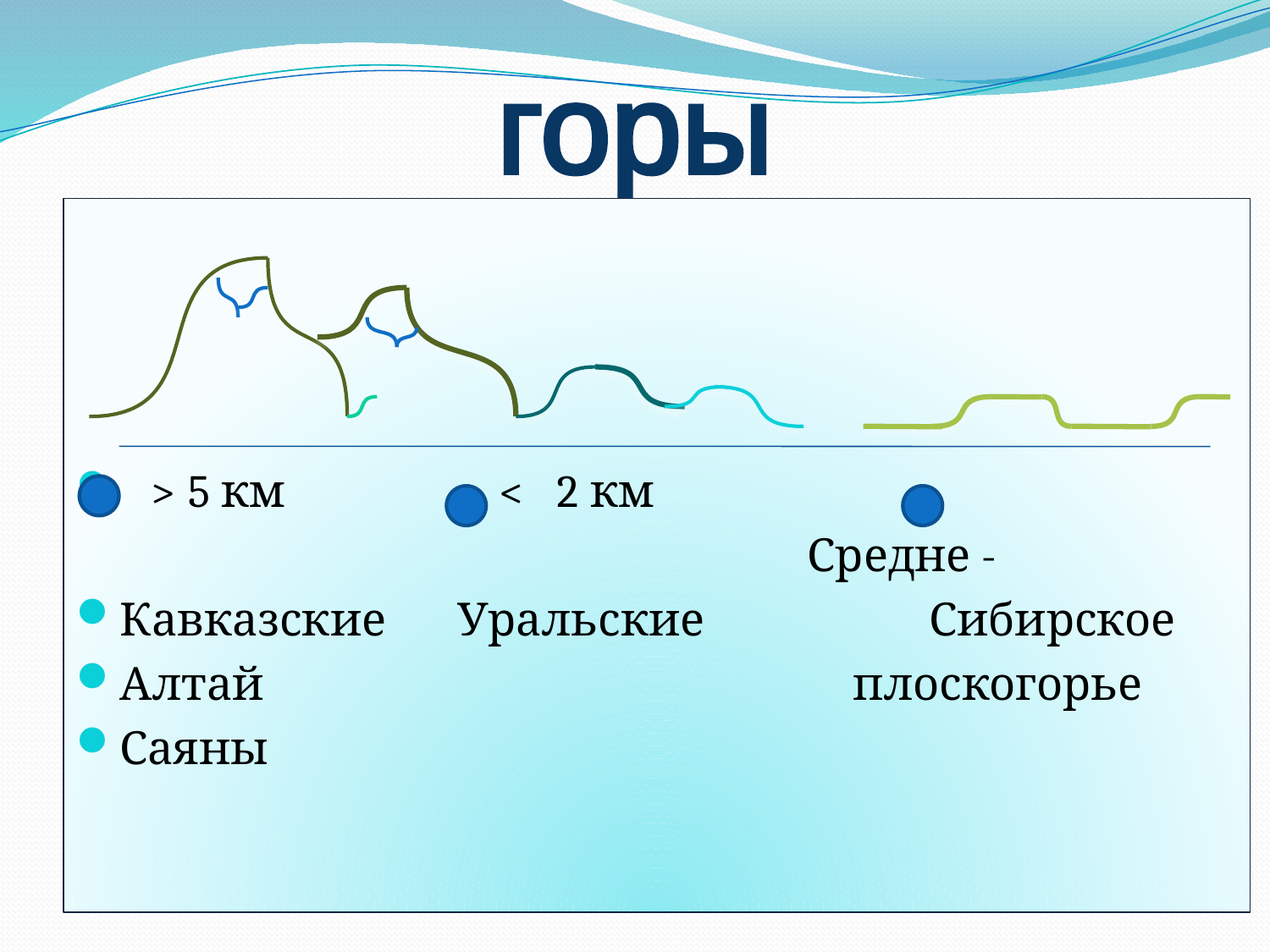

# горы

   > 5 км                     <   2 км
                                                                        Средне -
Кавказские       Уральские                      Сибирское
Алтай                                                          плоскогорье
Саяны